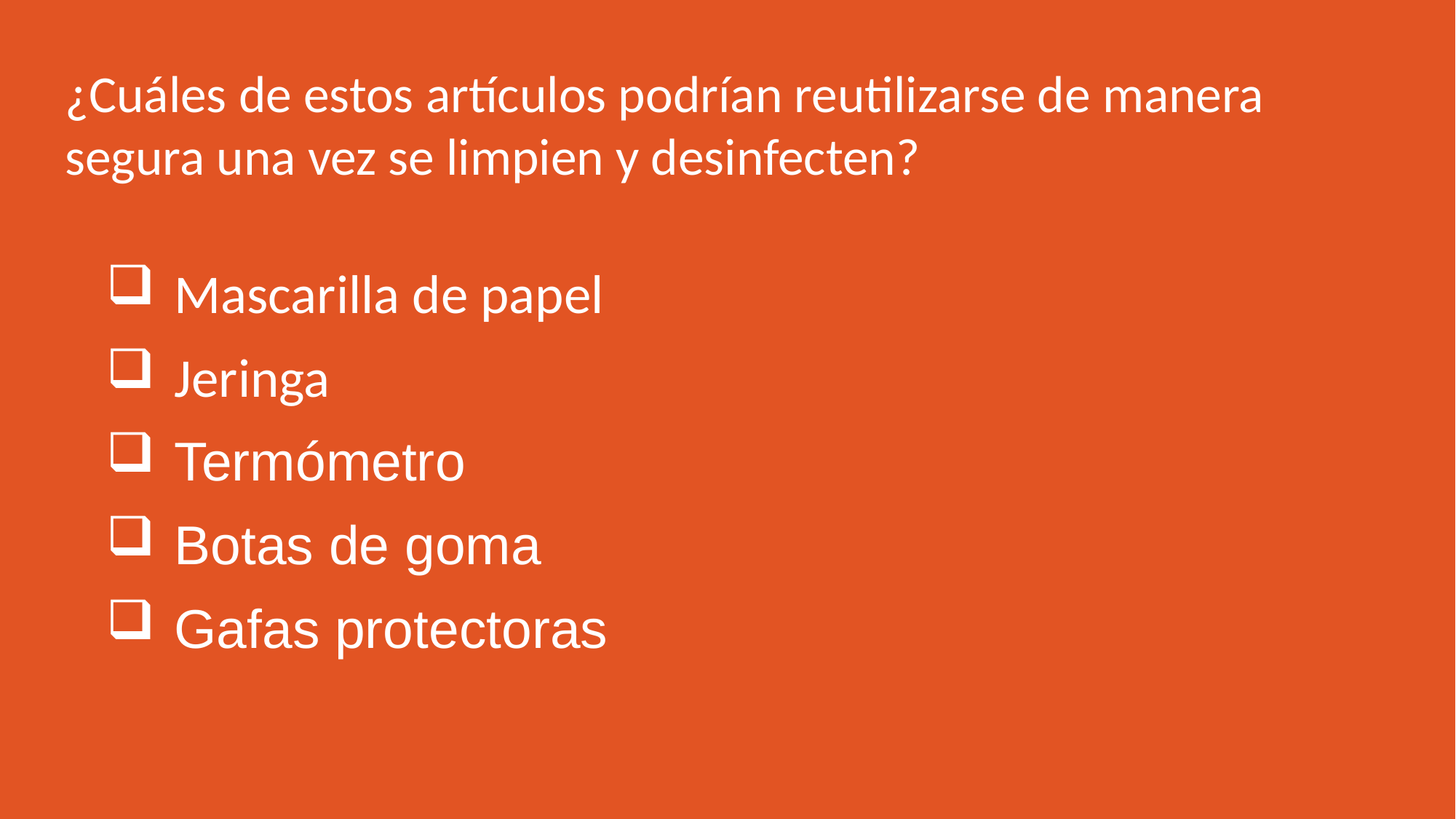

# ¿Cuáles de estos artículos podrían reutilizarse de manera segura una vez se limpien y desinfecten?
Mascarilla de papel
Jeringa
Termómetro
Botas de goma
Gafas protectoras